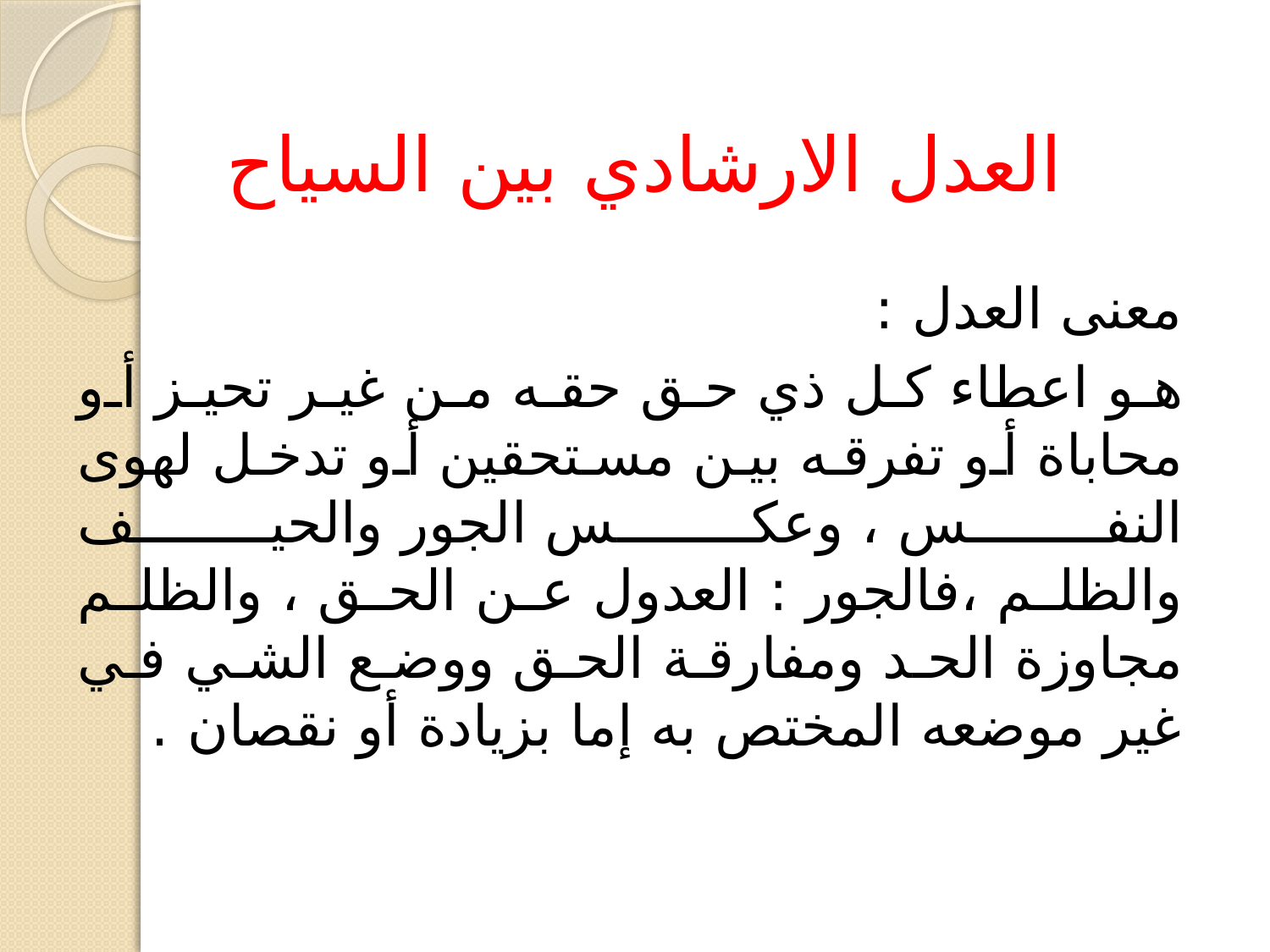

# العدل الارشادي بين السياح
معنى العدل :
هو اعطاء كل ذي حق حقه من غير تحيز أو محاباة أو تفرقه بين مستحقين أو تدخل لهوى النفس ، وعكس الجور والحيف والظلم ،فالجور : العدول عن الحق ، والظلم مجاوزة الحد ومفارقة الحق ووضع الشي في غير موضعه المختص به إما بزيادة أو نقصان .